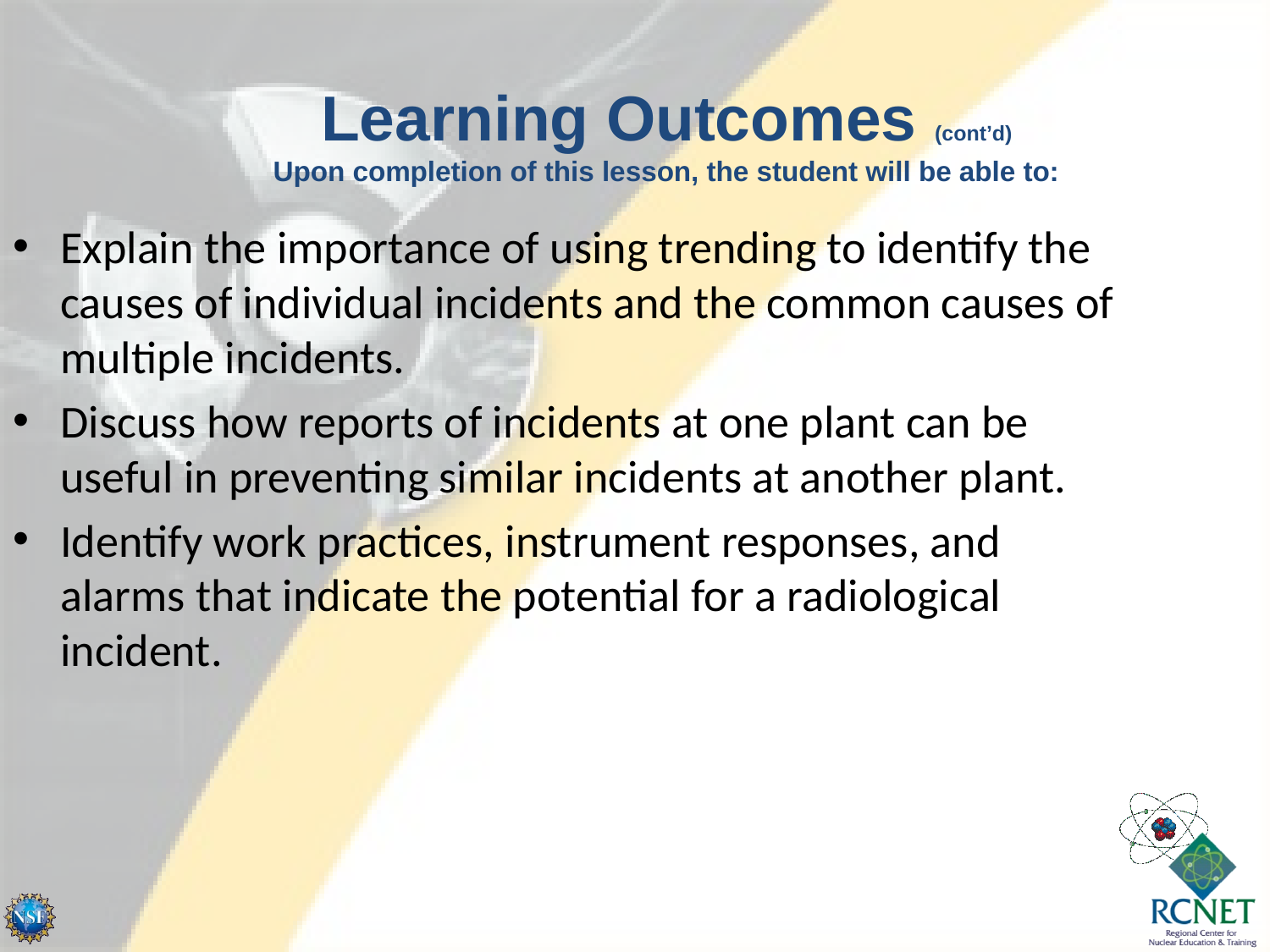

Learning Outcomes (cont’d)
Upon completion of this lesson, the student will be able to:
Explain the importance of using trending to identify the causes of individual incidents and the common causes of multiple incidents.
Discuss how reports of incidents at one plant can be useful in preventing similar incidents at another plant.
Identify work practices, instrument responses, and alarms that indicate the potential for a radiological incident.